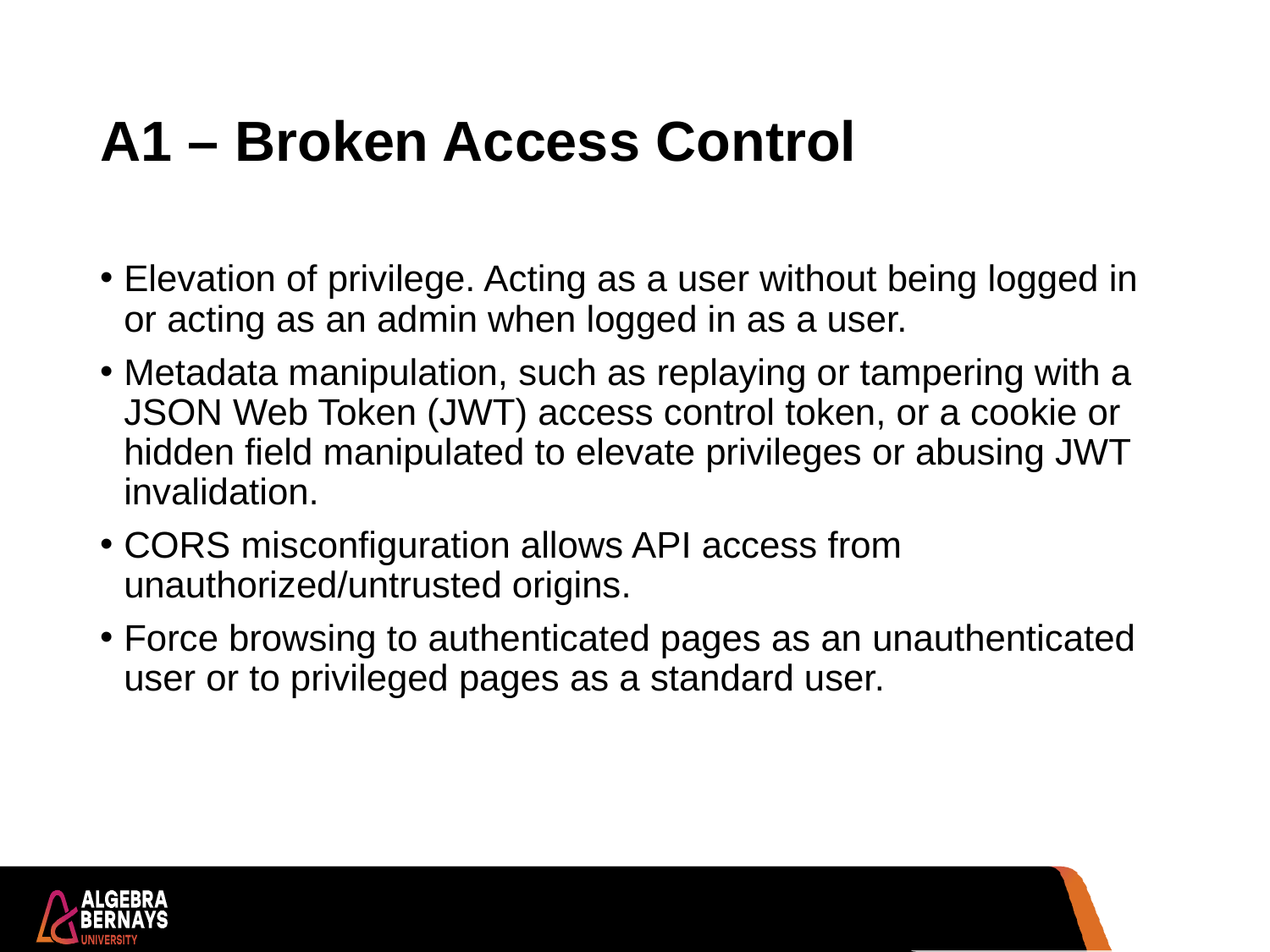

# A1 – Broken Access Control
Elevation of privilege. Acting as a user without being logged in or acting as an admin when logged in as a user.
Metadata manipulation, such as replaying or tampering with a JSON Web Token (JWT) access control token, or a cookie or hidden field manipulated to elevate privileges or abusing JWT invalidation.
CORS misconfiguration allows API access from unauthorized/untrusted origins.
Force browsing to authenticated pages as an unauthenticated user or to privileged pages as a standard user.